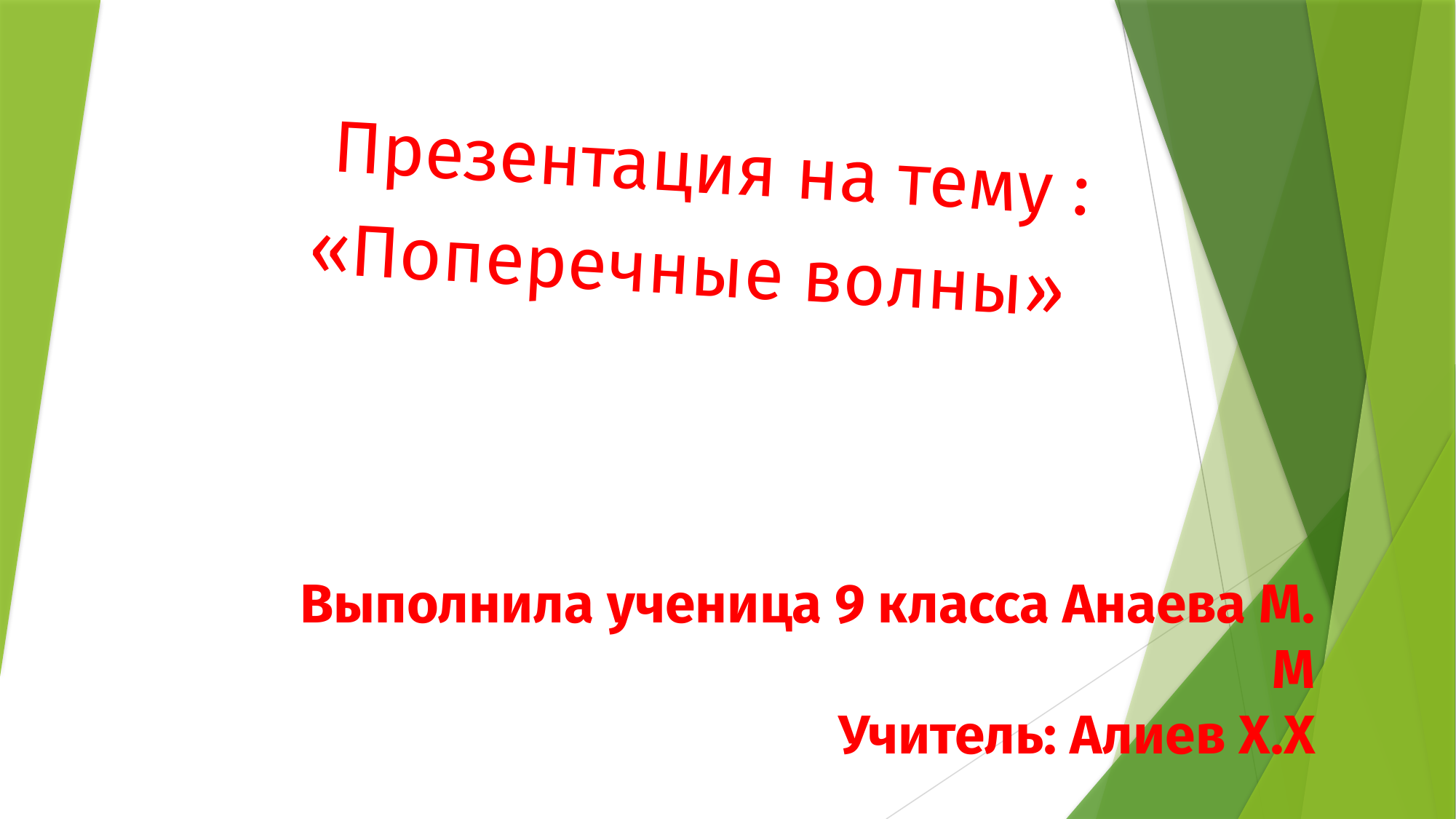

Презентация на тему :
 «Поперечные волны»
# Выполнила ученица 9 класса Анаева М. М Учитель: Алиев Х.Х